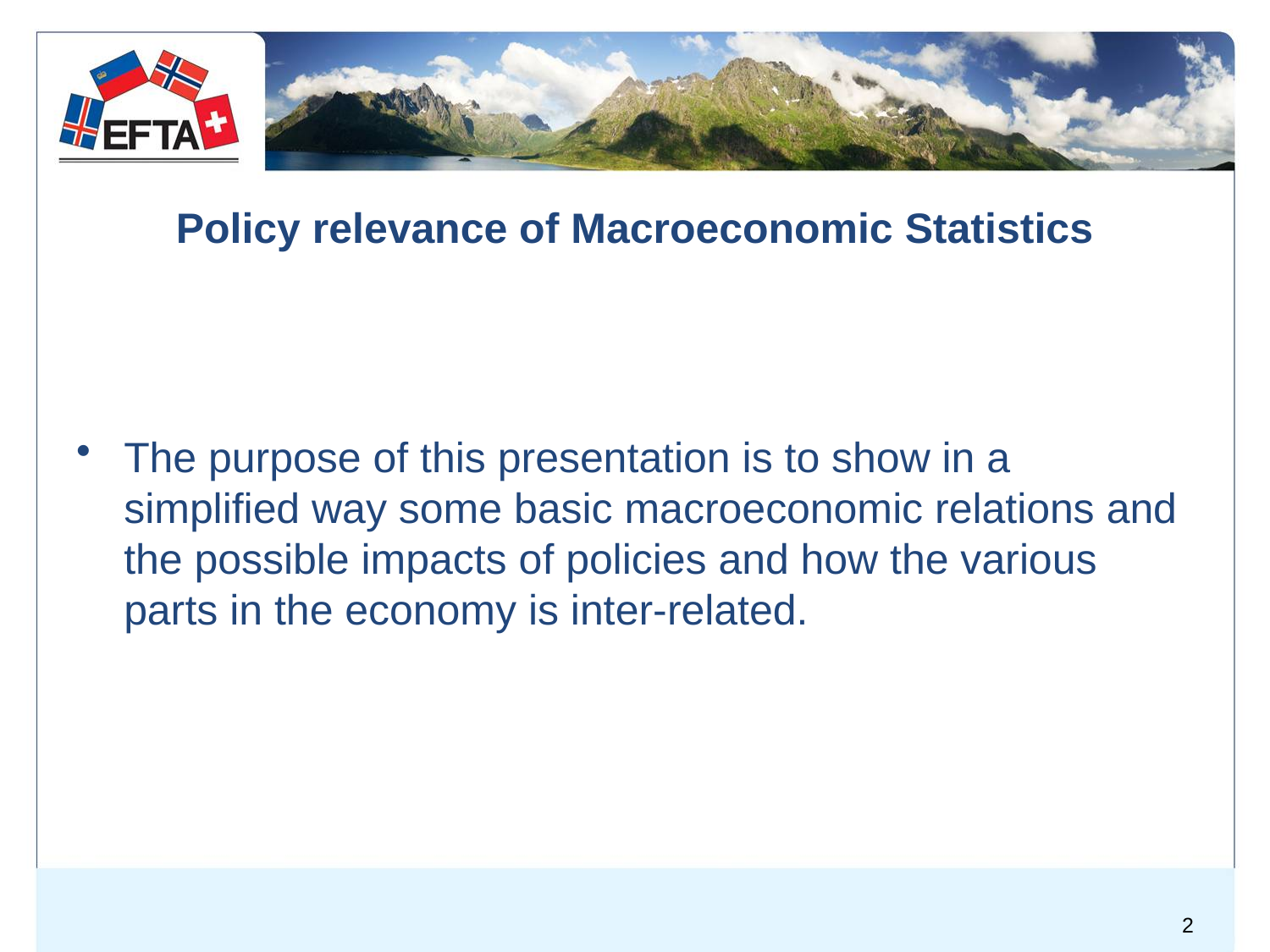

# Policy relevance of Macroeconomic Statistics

The purpose of this presentation is to show in a simplified way some basic macroeconomic relations and the possible impacts of policies and how the various parts in the economy is inter-related.

2